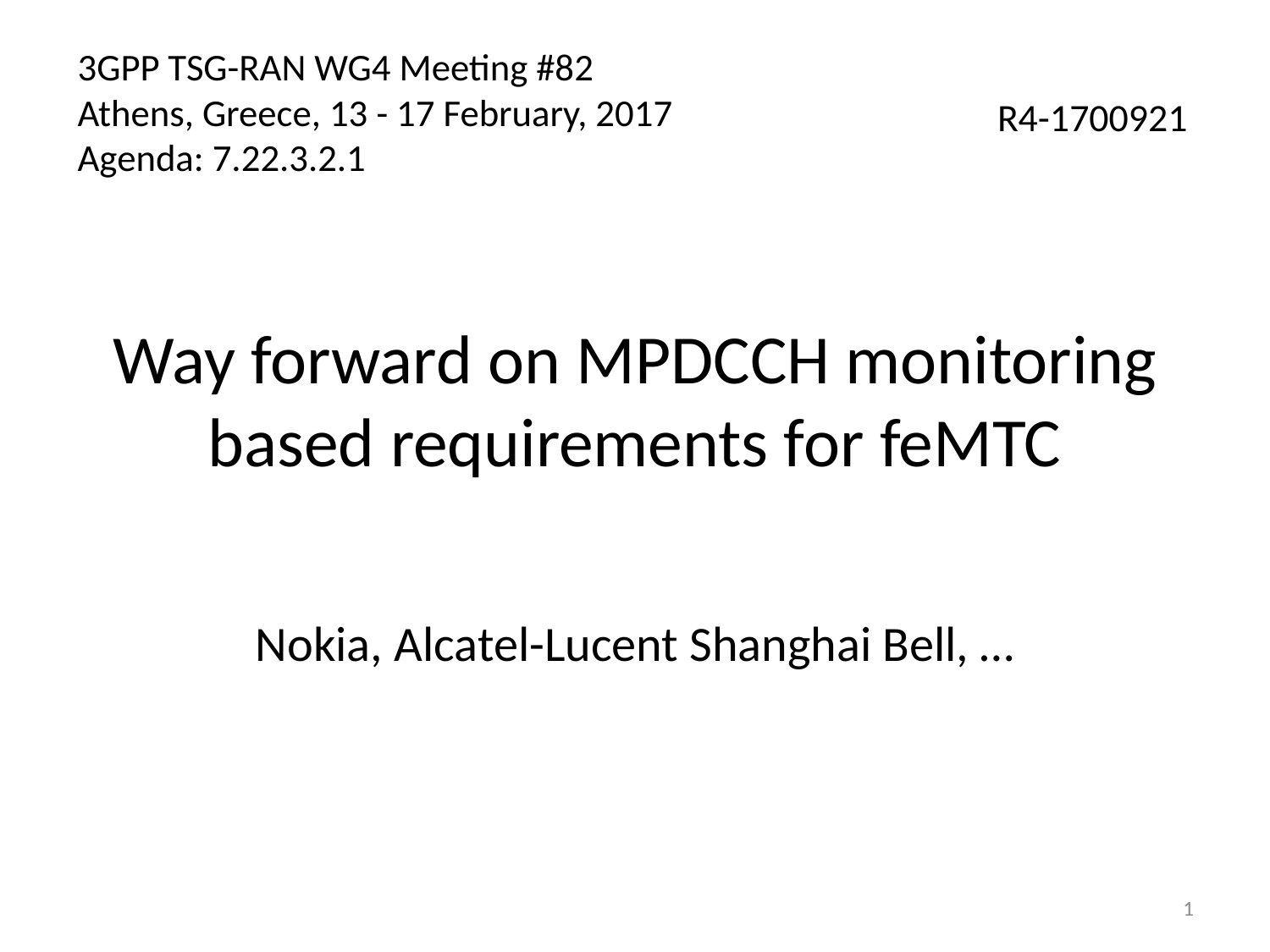

3GPP TSG-RAN WG4 Meeting #82
Athens, Greece, 13 - 17 February, 2017
Agenda: 7.22.3.2.1
R4-1700921
# Way forward on MPDCCH monitoring based requirements for feMTC
Nokia, Alcatel-Lucent Shanghai Bell, …
1